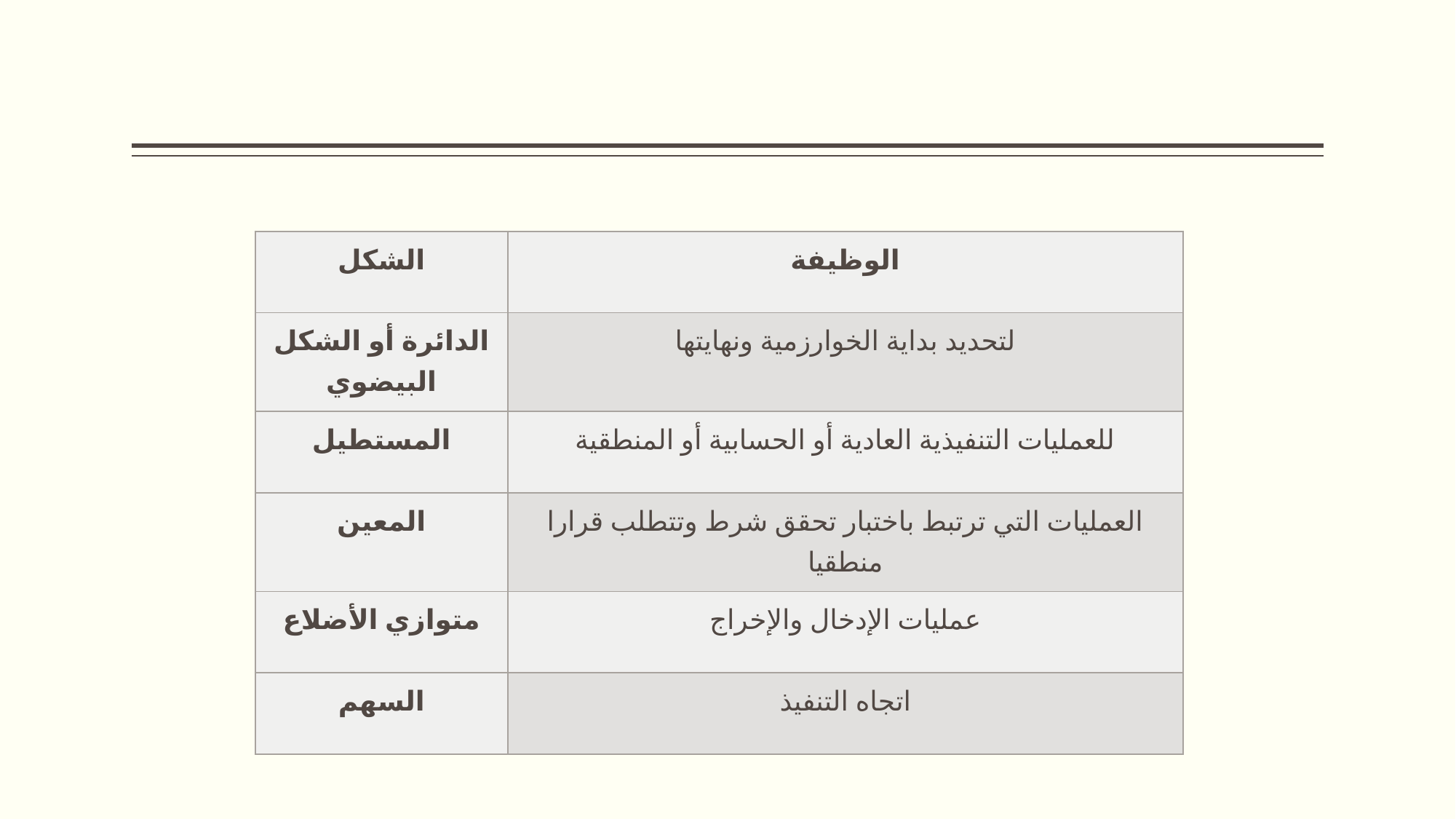

#
| الشكل | الوظيفة |
| --- | --- |
| الدائرة أو الشكل البيضوي | لتحديد بداية الخوارزمية ونهايتها |
| المستطيل | للعمليات التنفيذية العادية أو الحسابية أو المنطقية |
| المعين | العمليات التي ترتبط باختبار تحقق شرط وتتطلب قرارا منطقيا |
| متوازي الأضلاع | عمليات الإدخال والإخراج |
| السهم | اتجاه التنفيذ |